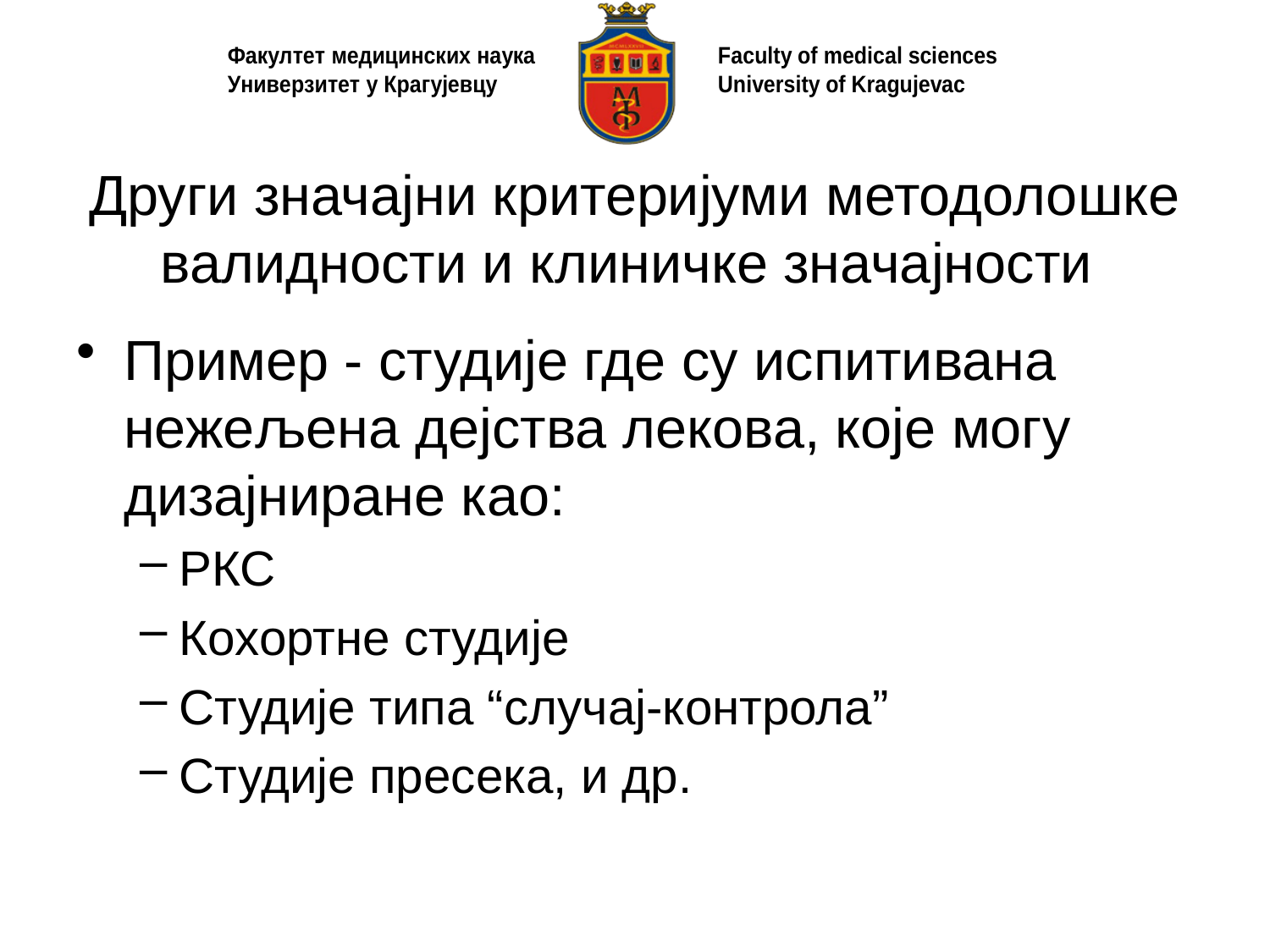

# Други значајни критеријуми методолошке валидности и клиничке значајности
Пример - студије где су испитивана нежељена дејства лекова, које могу дизајниране као:
РКС
Кохортне студије
Студије типа “случај-контрола”
Студије пресека, и др.